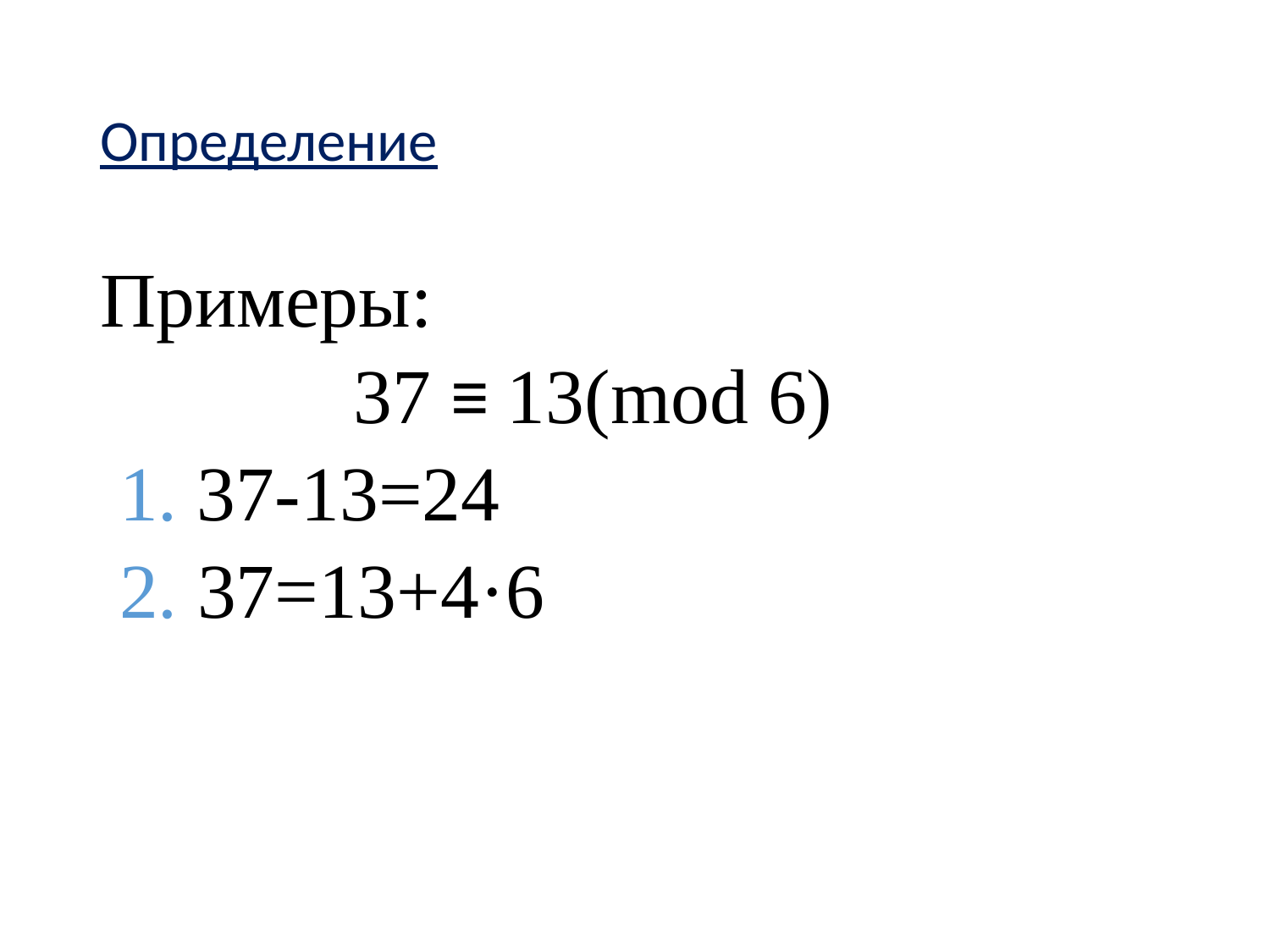

# Определение
Примеры:
             37 ≡ 13(mod 6)
 1. 37-13=24
 2. 37=13+4·6